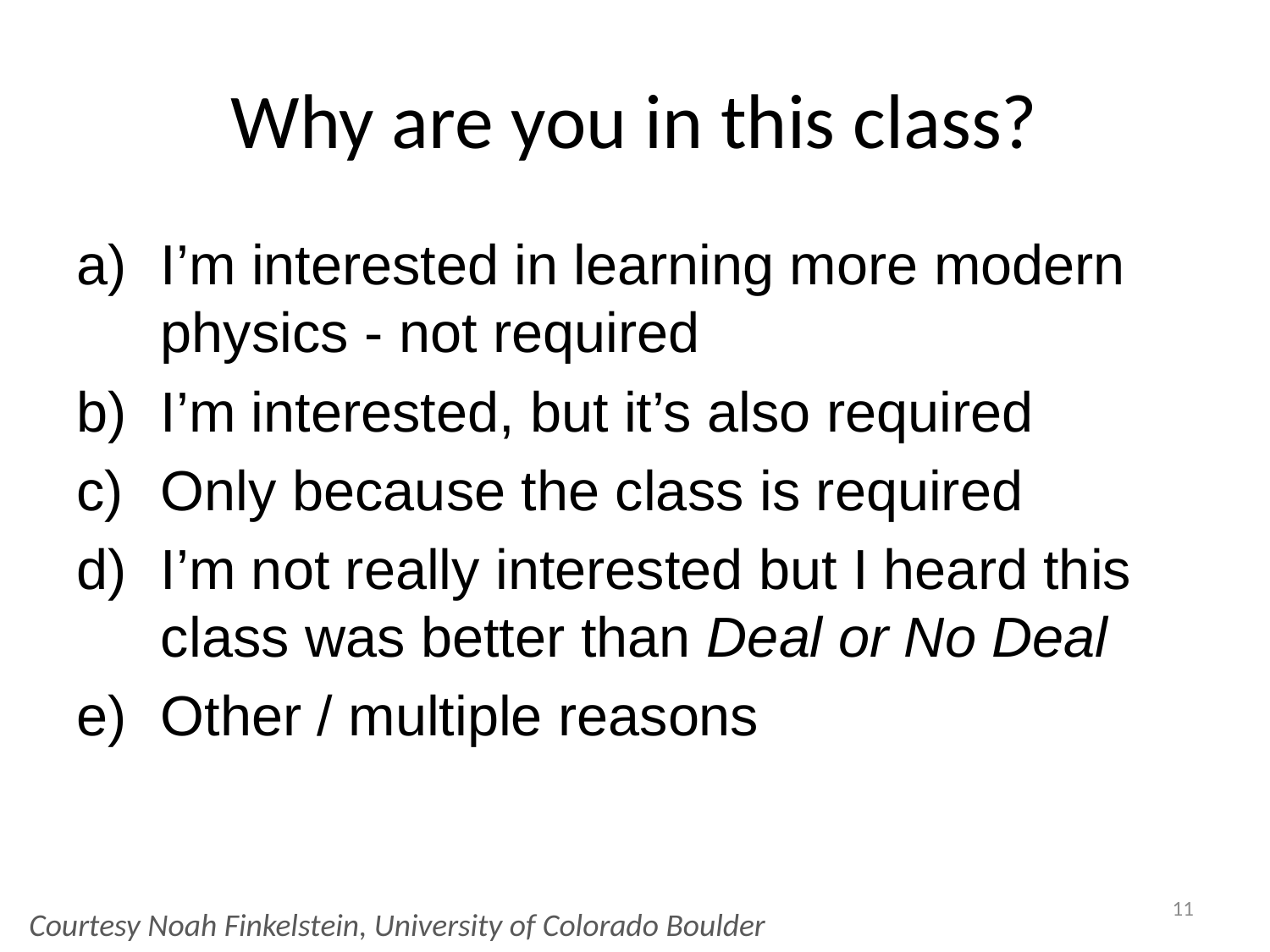

# Why are you in this class?
I’m interested in learning more modern physics - not required
I’m interested, but it’s also required
Only because the class is required
I’m not really interested but I heard this class was better than Deal or No Deal
Other / multiple reasons
11
Courtesy Noah Finkelstein, University of Colorado Boulder